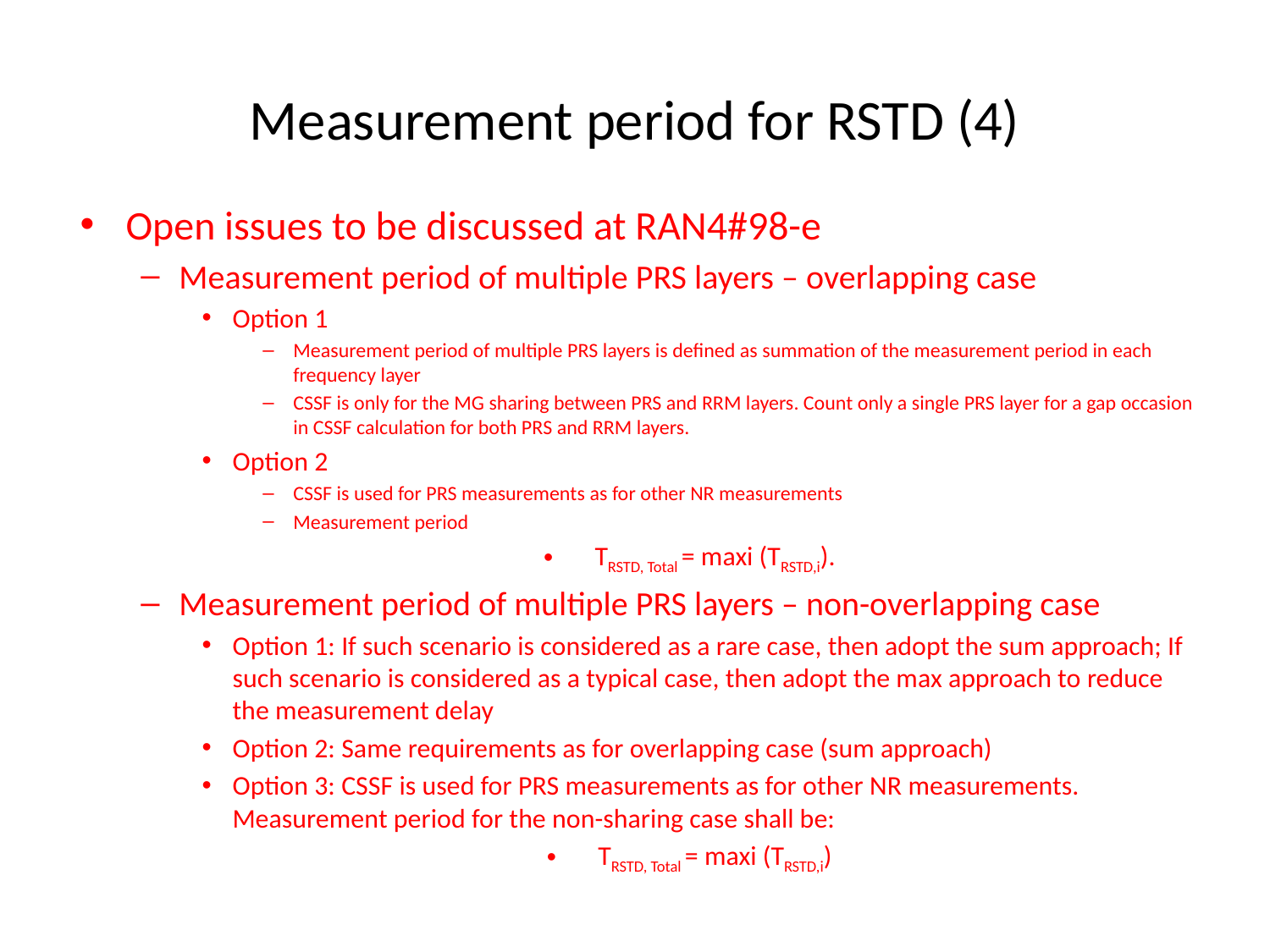

# Measurement period for RSTD (4)
Open issues to be discussed at RAN4#98-e
Measurement period of multiple PRS layers – overlapping case
Option 1
Measurement period of multiple PRS layers is defined as summation of the measurement period in each frequency layer
CSSF is only for the MG sharing between PRS and RRM layers. Count only a single PRS layer for a gap occasion in CSSF calculation for both PRS and RRM layers.
Option 2
CSSF is used for PRS measurements as for other NR measurements
Measurement period
TRSTD, Total = maxi (TRSTD,i).
Measurement period of multiple PRS layers – non-overlapping case
Option 1: If such scenario is considered as a rare case, then adopt the sum approach; If such scenario is considered as a typical case, then adopt the max approach to reduce the measurement delay
Option 2: Same requirements as for overlapping case (sum approach)
Option 3: CSSF is used for PRS measurements as for other NR measurements. Measurement period for the non-sharing case shall be:
TRSTD, Total = maxi (TRSTD,i)